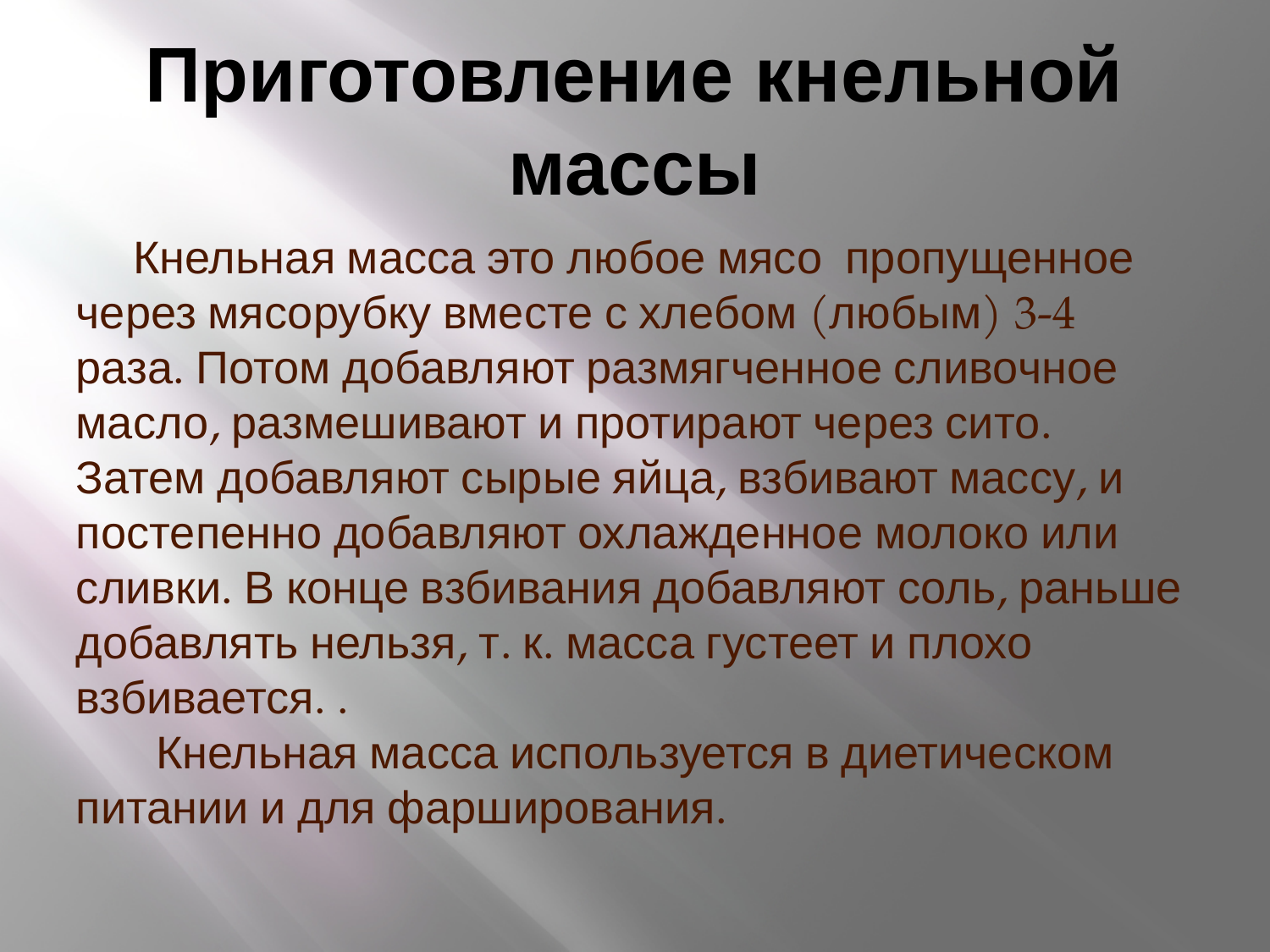

Приготовление кнельной массы
     Кнельная масса это любое мясо  пропущенное через мясорубку вместе с хлебом (любым) 3-4 раза. Потом добавляют размягченное сливочное масло, размешивают и протирают через сито. Затем добавляют сырые яйца, взбивают массу, и постепенно добавляют охлажденное молоко или сливки. В конце взбивания добавляют соль, раньше добавлять нельзя, т. к. масса густеет и плохо взбивается. .
       Кнельная масса используется в диетическом питании и для фарширования.